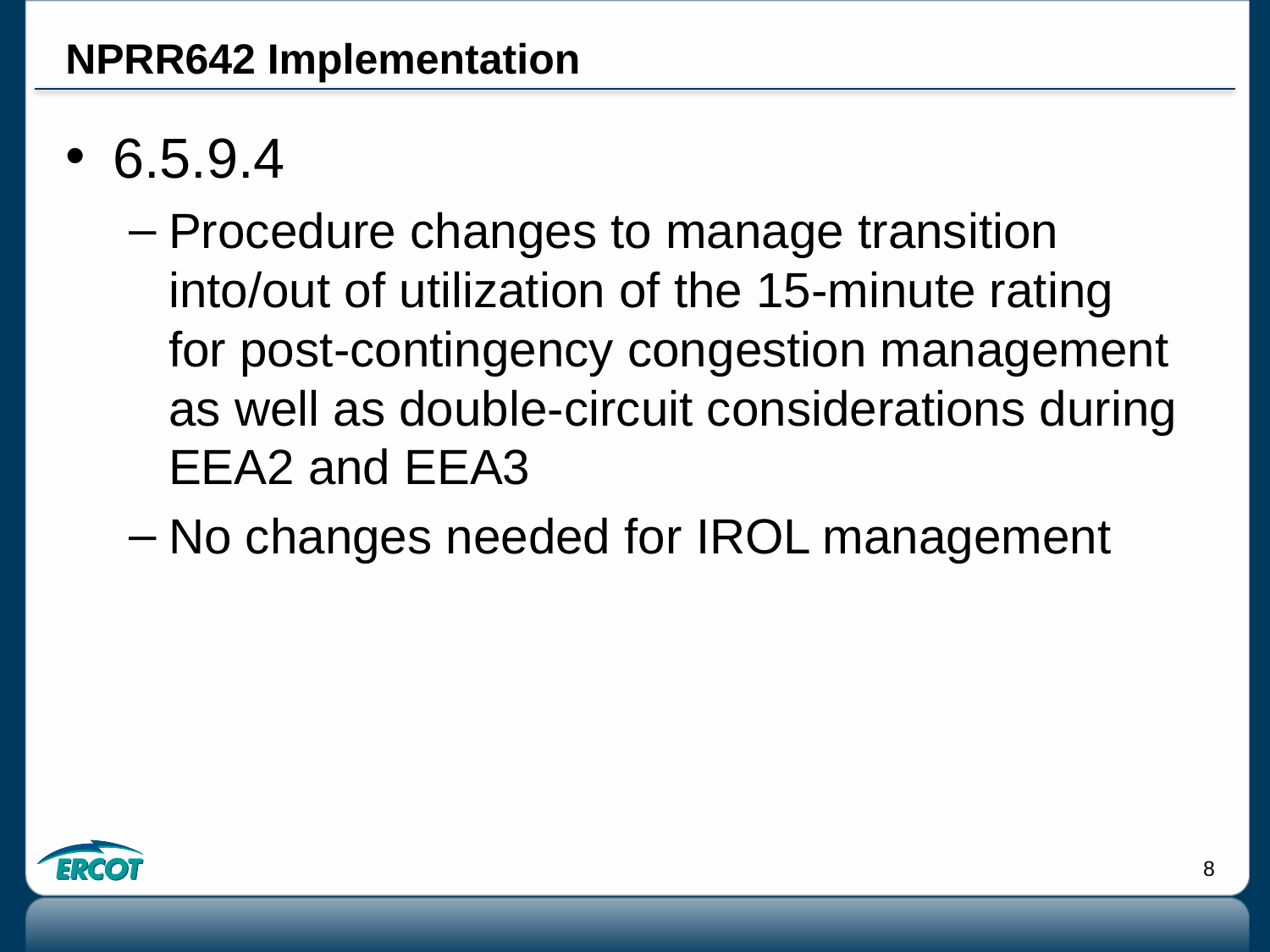

# NPRR642 Implementation
6.5.9.4
Procedure changes to manage transition into/out of utilization of the 15-minute rating for post-contingency congestion management as well as double-circuit considerations during EEA2 and EEA3
No changes needed for IROL management